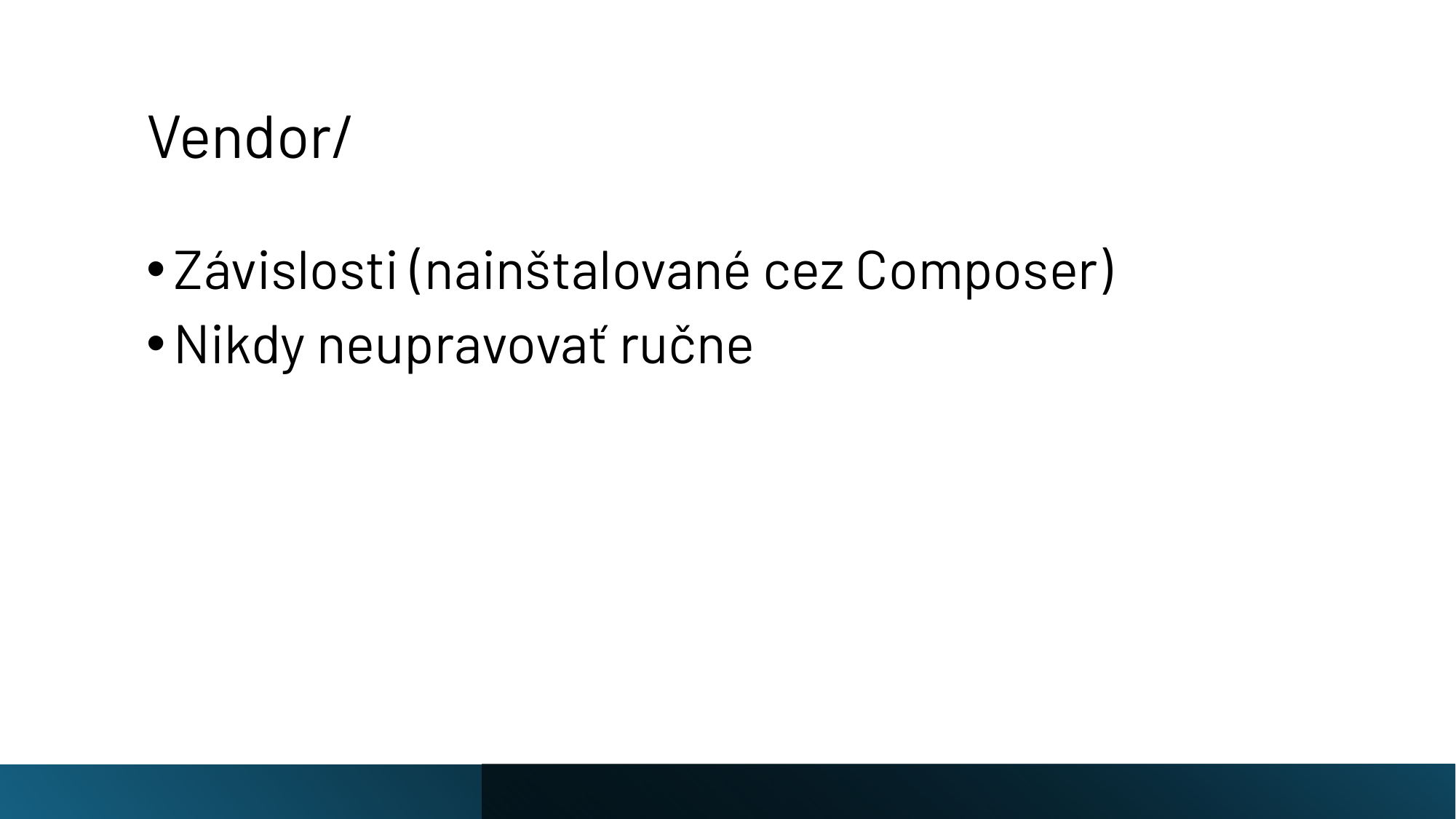

# Vendor/
Závislosti (nainštalované cez Composer)
Nikdy neupravovať ručne